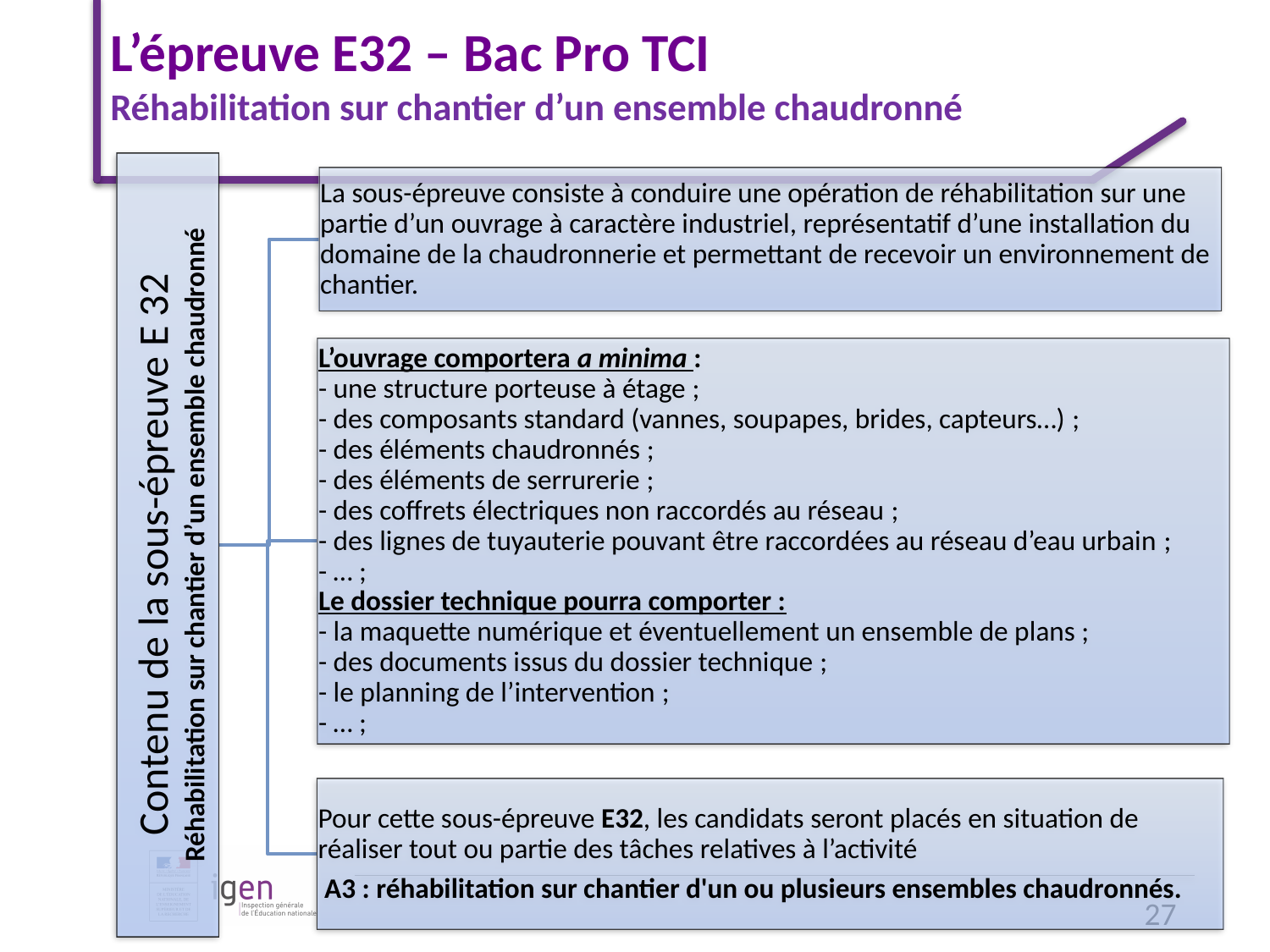

# L’épreuve E32 – Bac Pro TCI Réhabilitation sur chantier d’un ensemble chaudronné

Contenu de la sous-épreuve E 32
Réhabilitation sur chantier d’un ensemble chaudronné
La sous-épreuve consiste à conduire une opération de réhabilitation sur une partie d’un ouvrage à caractère industriel, représentatif d’une installation du domaine de la chaudronnerie et permettant de recevoir un environnement de chantier.
L’ouvrage comportera a minima :
- une structure porteuse à étage ;
- des composants standard (vannes, soupapes, brides, capteurs…) ;
- des éléments chaudronnés ;
- des éléments de serrurerie ;
- des coffrets électriques non raccordés au réseau ;
- des lignes de tuyauterie pouvant être raccordées au réseau d’eau urbain ;
- … ;
Le dossier technique pourra comporter :
- la maquette numérique et éventuellement un ensemble de plans ;
- des documents issus du dossier technique ;
- le planning de l’intervention ;
- … ;
Pour cette sous-épreuve E32, les candidats seront placés en situation de réaliser tout ou partie des tâches relatives à l’activité
 A3 : réhabilitation sur chantier d'un ou plusieurs ensembles chaudronnés.
27